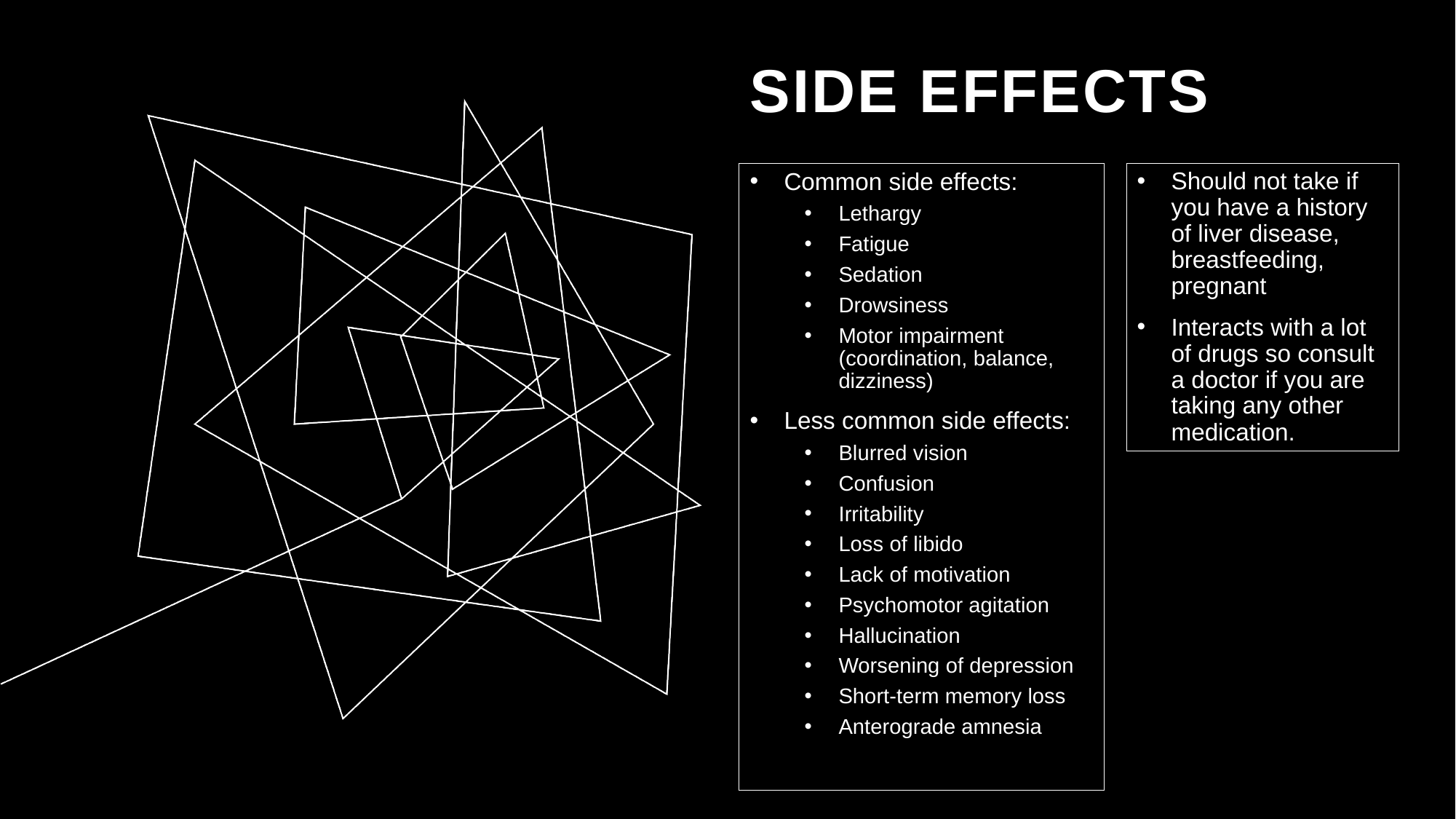

# Side effects
Common side effects:
Lethargy
Fatigue
Sedation
Drowsiness
Motor impairment (coordination, balance, dizziness)
Less common side effects:
Blurred vision
Confusion
Irritability
Loss of libido
Lack of motivation
Psychomotor agitation
Hallucination
Worsening of depression
Short-term memory loss
Anterograde amnesia
Should not take if you have a history of liver disease, breastfeeding, pregnant
Interacts with a lot of drugs so consult a doctor if you are taking any other medication.